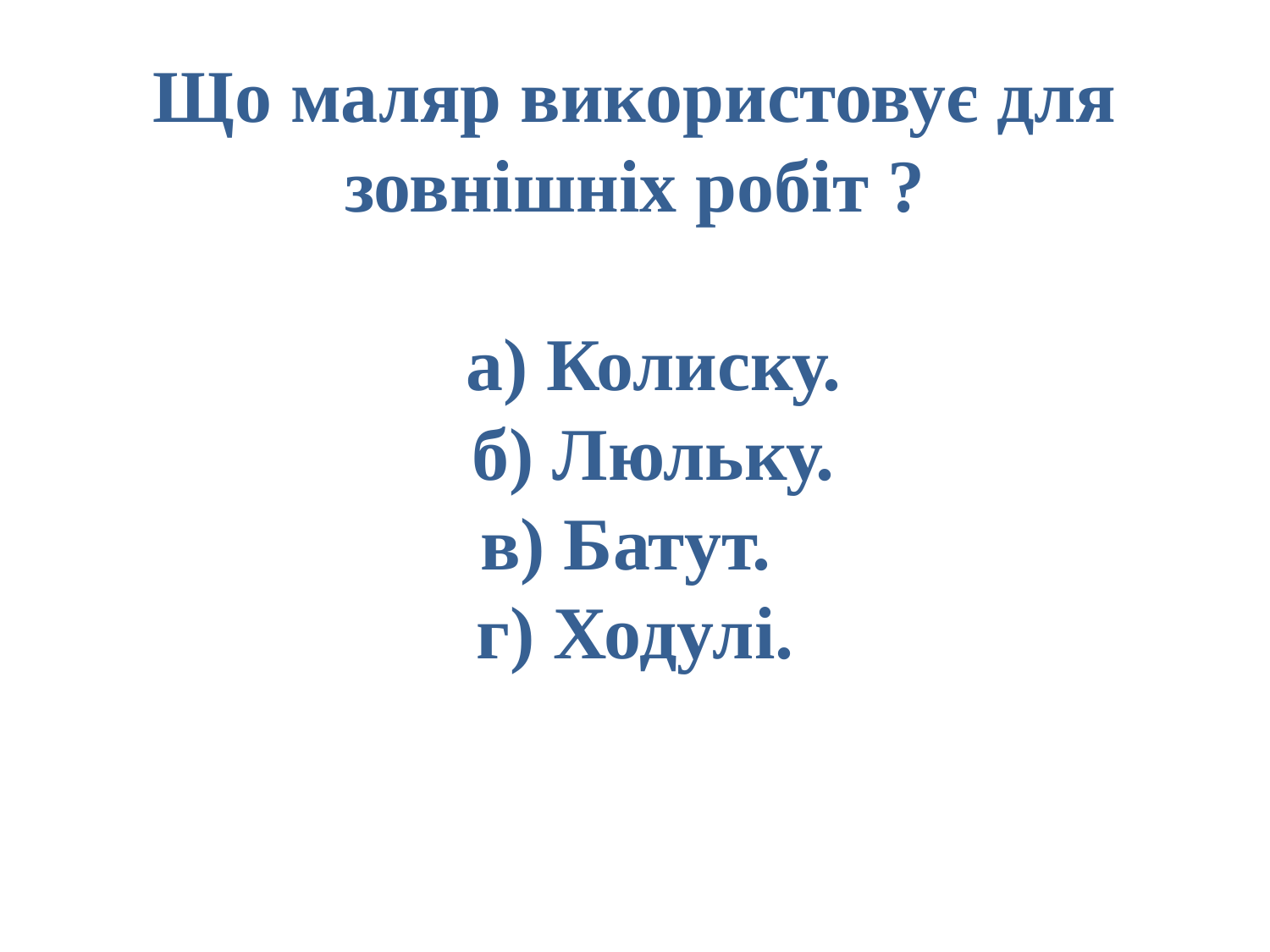

# Що маляр використовує для зовнішніх робіт ? а) Колиску. б) Люльку. в) Батут. г) Ходулі.